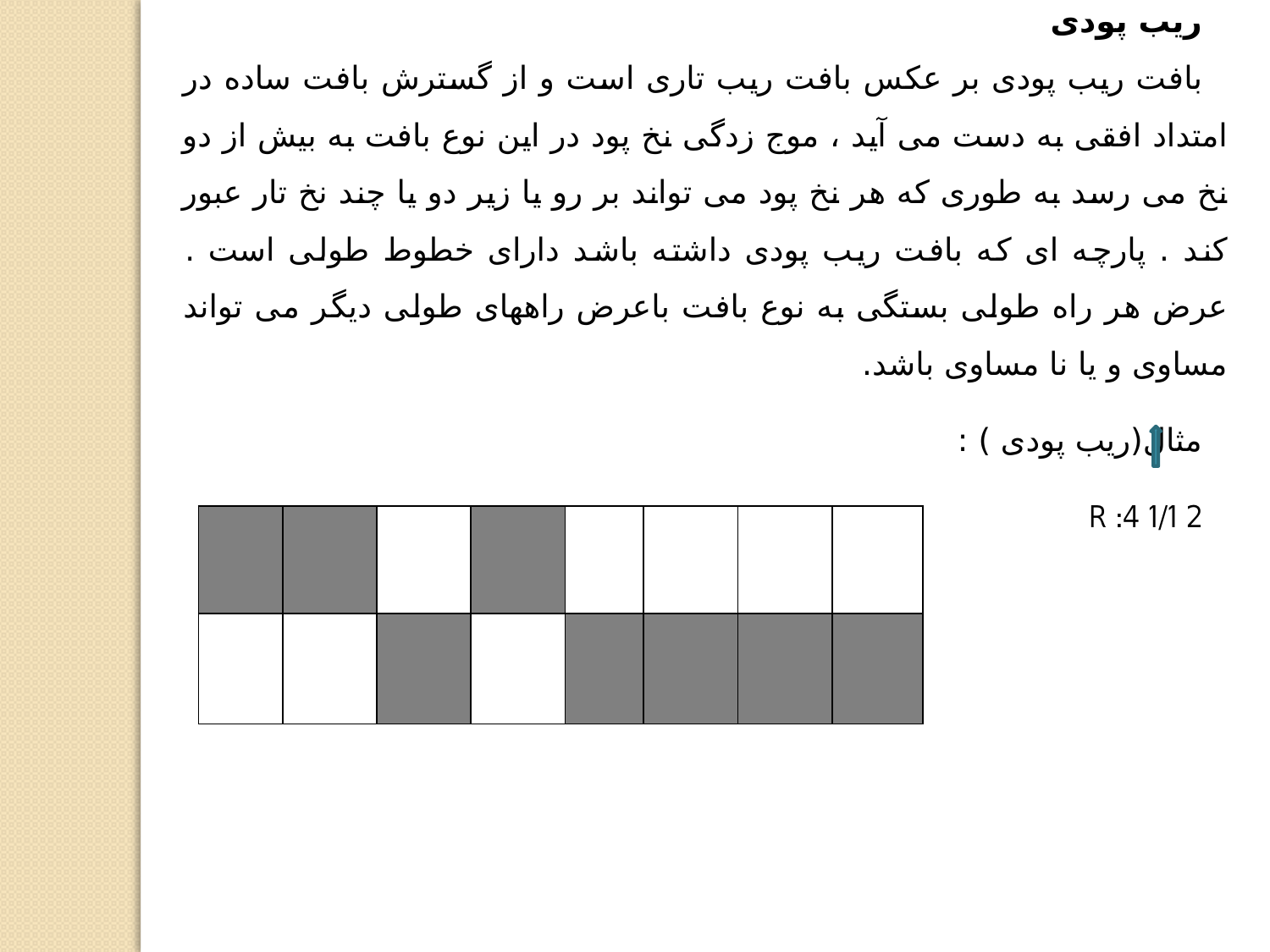

ریب پودی
بافت ریب پودی بر عکس بافت ریب تاری است و از گسترش بافت ساده در امتداد افقی به دست می آید ، موج زدگی نخ پود در این نوع بافت به بیش از دو نخ می رسد به طوری که هر نخ پود می تواند بر رو یا زیر دو یا چند نخ تار عبور کند . پارچه ای که بافت ریب پودی داشته باشد دارای خطوط طولی است . عرض هر راه طولی بستگی به نوع بافت باعرض راههای طولی دیگر می تواند مساوی و یا نا مساوی باشد.

مثال(ریب پودی ) :

R :4 1/1 2

|  |  |  |  |  |  |  |  |
| --- | --- | --- | --- | --- | --- | --- | --- |
|  |  |  |  |  |  |  |  |